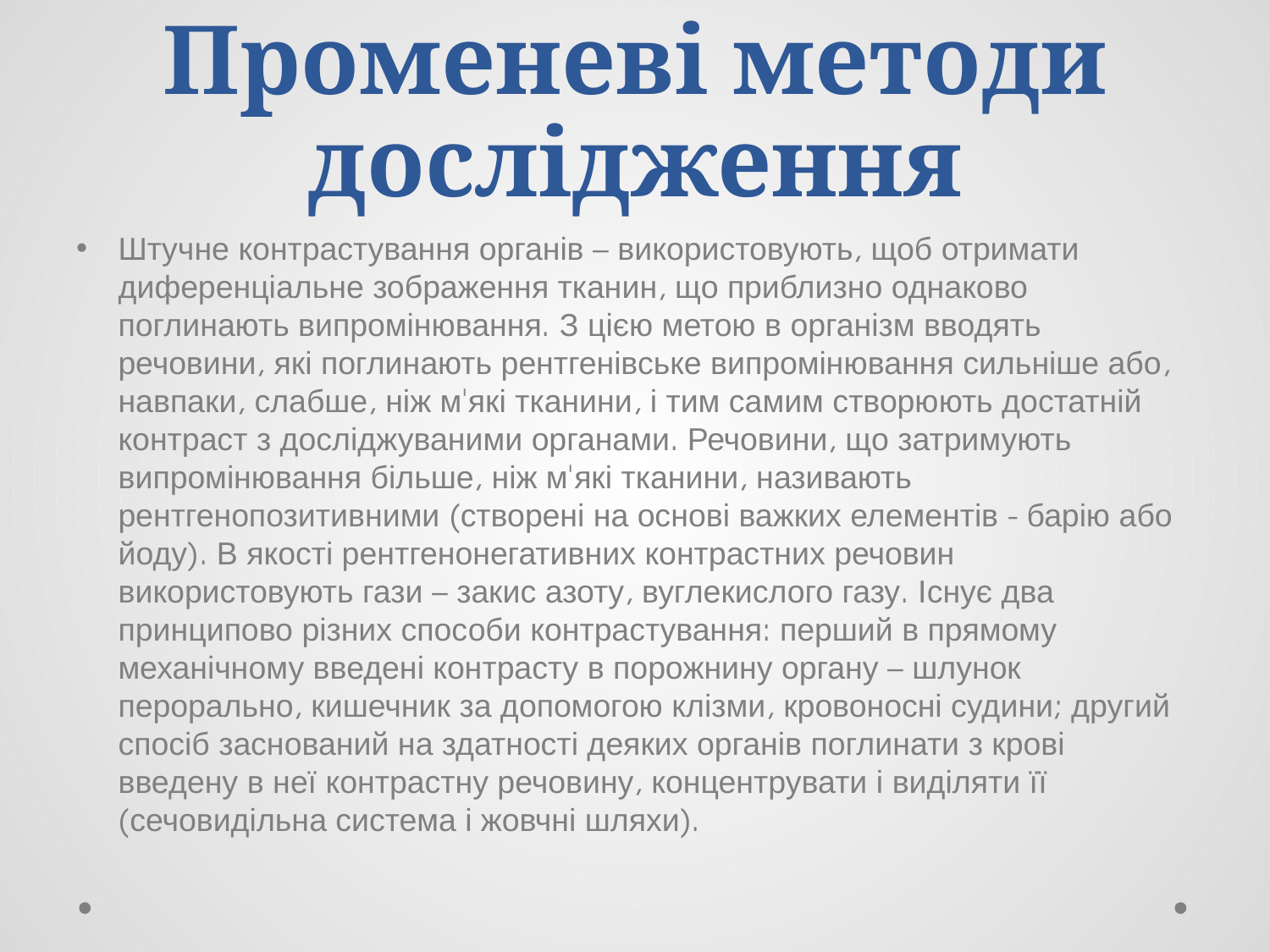

# Променеві методи дослідження
Штучне контрастування органів – використовують, щоб отримати диференціальне зображення тканин, що приблизно однаково поглинають випромінювання. З цією метою в організм вводять речовини, які поглинають рентгенівське випромінювання сильніше або, навпаки, слабше, ніж м'які тканини, і тим самим створюють достатній контраст з досліджуваними органами. Речовини, що затримують випромінювання більше, ніж м'які тканини, називають рентгенопозитивними (створені на основі важких елементів - барію або йоду). В якості рентгенонегативних контрастних речовин використовують гази – закис азоту, вуглекислого газу. Існує два принципово різних способи контрастування: перший в прямому механічному введені контрасту в порожнину органу – шлунок перорально, кишечник за допомогою клізми, кровоносні судини; другий спосіб заснований на здатності деяких органів поглинати з крові введену в неї контрастну речовину, концентрувати і виділяти її (сечовидільна система і жовчні шляхи).